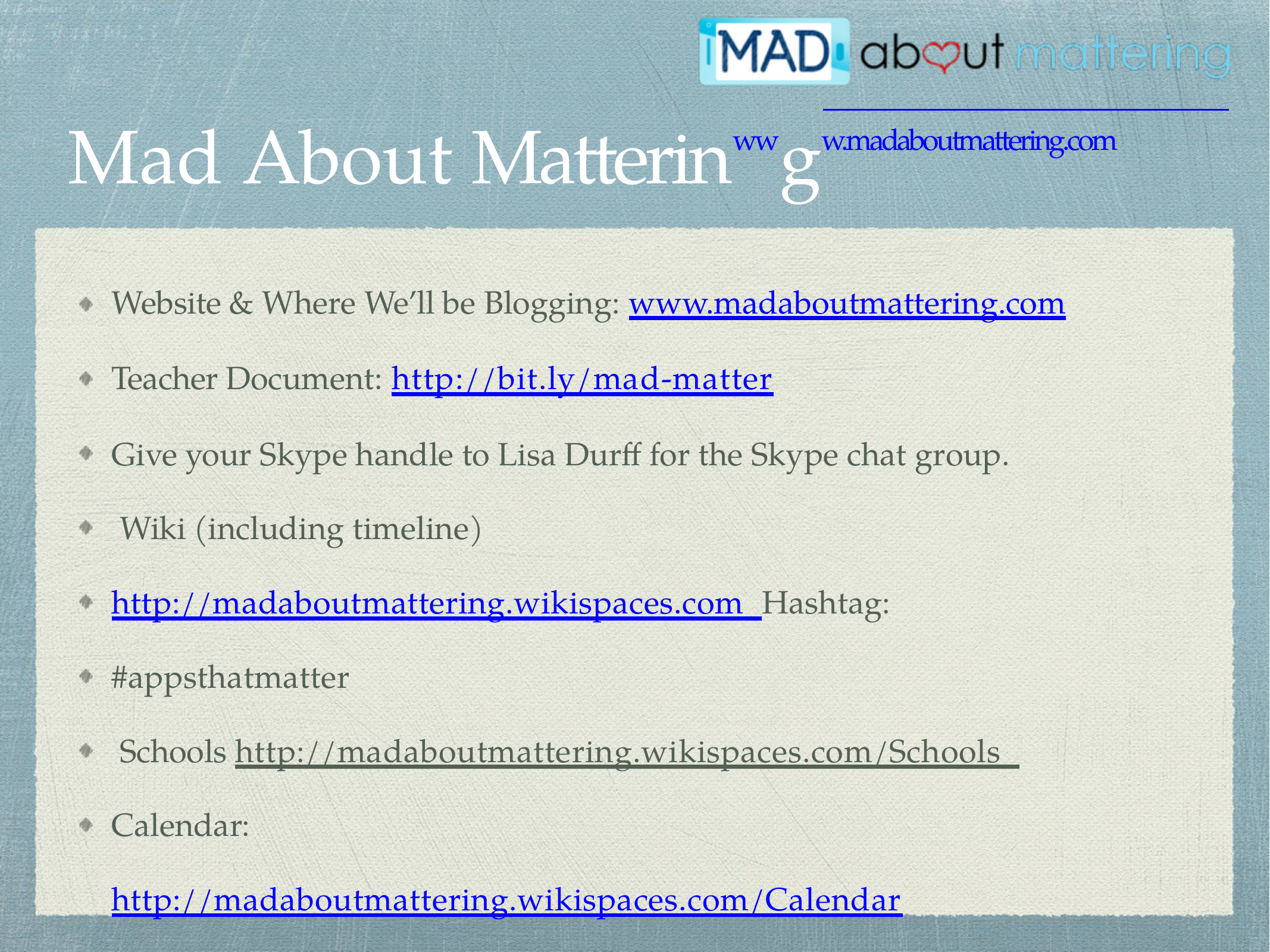

# Mad About Matterinwwgw.madaboutmattering.com

Website & Where We’ll be Blogging: www.madaboutmattering.com

Teacher Document: http://bit.ly/mad-matter

Give your Skype handle to Lisa Durff for the Skype chat group.
Wiki (including timeline) http://madaboutmattering.wikispaces.com  Hashtag: #appsthatmatter
Schools http://madaboutmattering.wikispaces.com/Schools  Calendar: http://madaboutmattering.wikispaces.com/Calendar

Google Group: https://groups.google.com/forum/#!forum/mad-about-  mattering